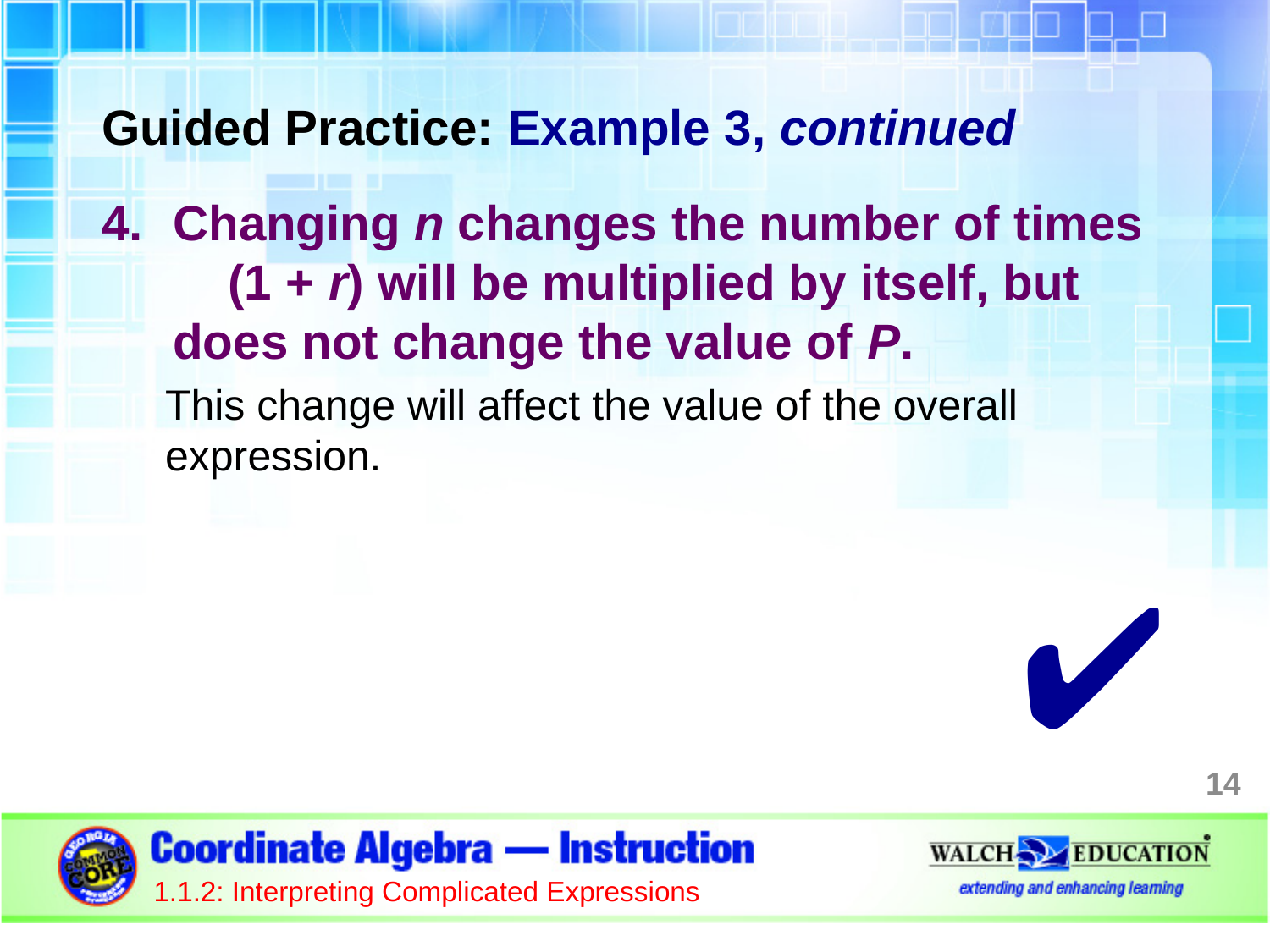

Guided Practice: Example 3, continued

Changing n changes the number of times        (1 + r) will be multiplied by itself, but does not change the value of P.
This change will affect the value of the overall expression.
✔
14
1.1.2: Interpreting Complicated Expressions